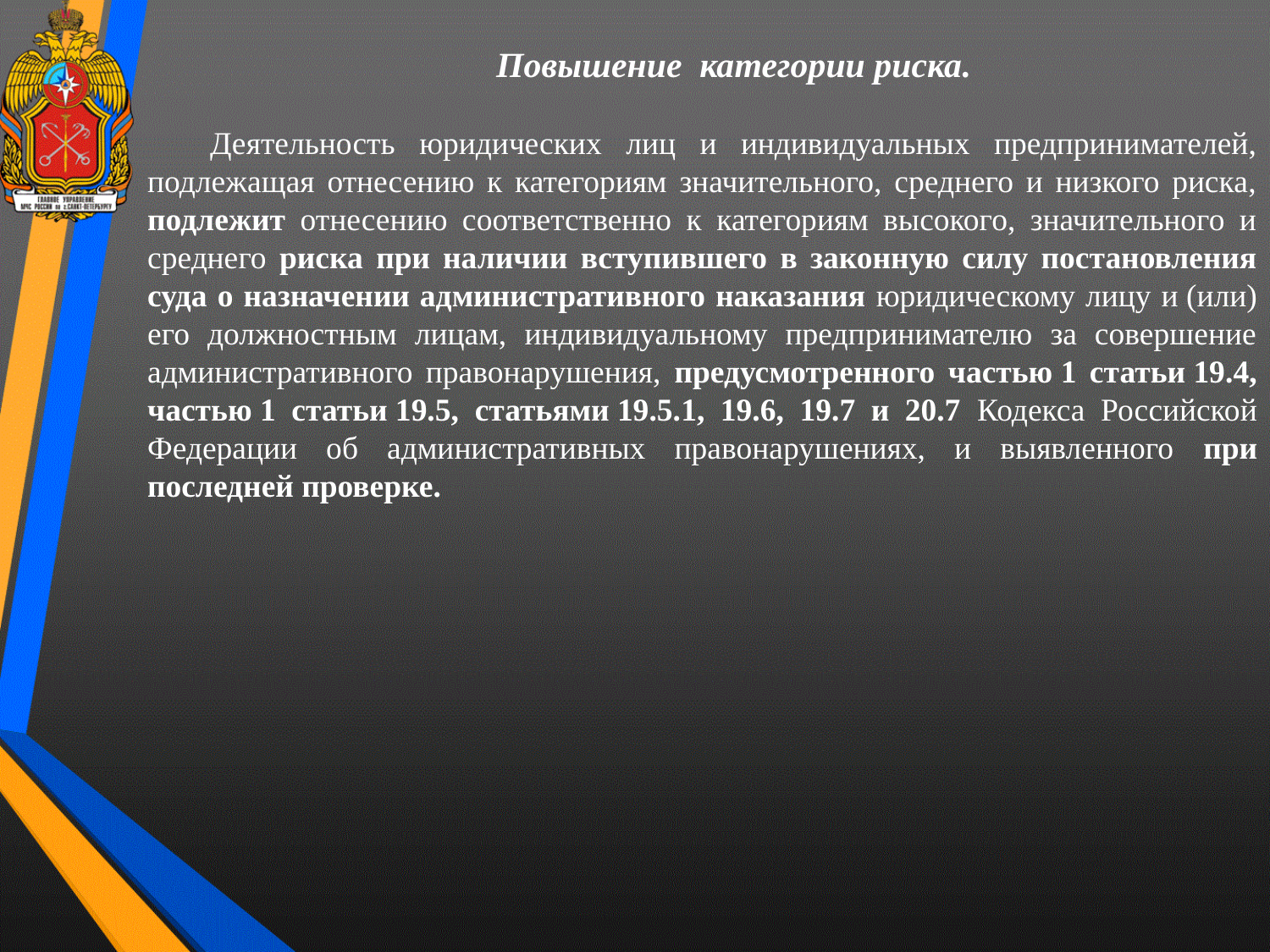

Повышение  категории риска.

Деятельность юридических лиц и индивидуальных предпринимателей, подлежащая отнесению к категориям значительного, среднего и низкого риска, подлежит отнесению соответственно к категориям высокого, значительного и среднего риска при наличии вступившего в законную силу постановления суда о назначении административного наказания юридическому лицу и (или) его должностным лицам, индивидуальному предпринимателю за совершение административного правонарушения, предусмотренного частью 1 статьи 19.4, частью 1 статьи 19.5, статьями 19.5.1, 19.6, 19.7 и 20.7 Кодекса Российской Федерации об административных правонарушениях, и выявленного при последней проверке.